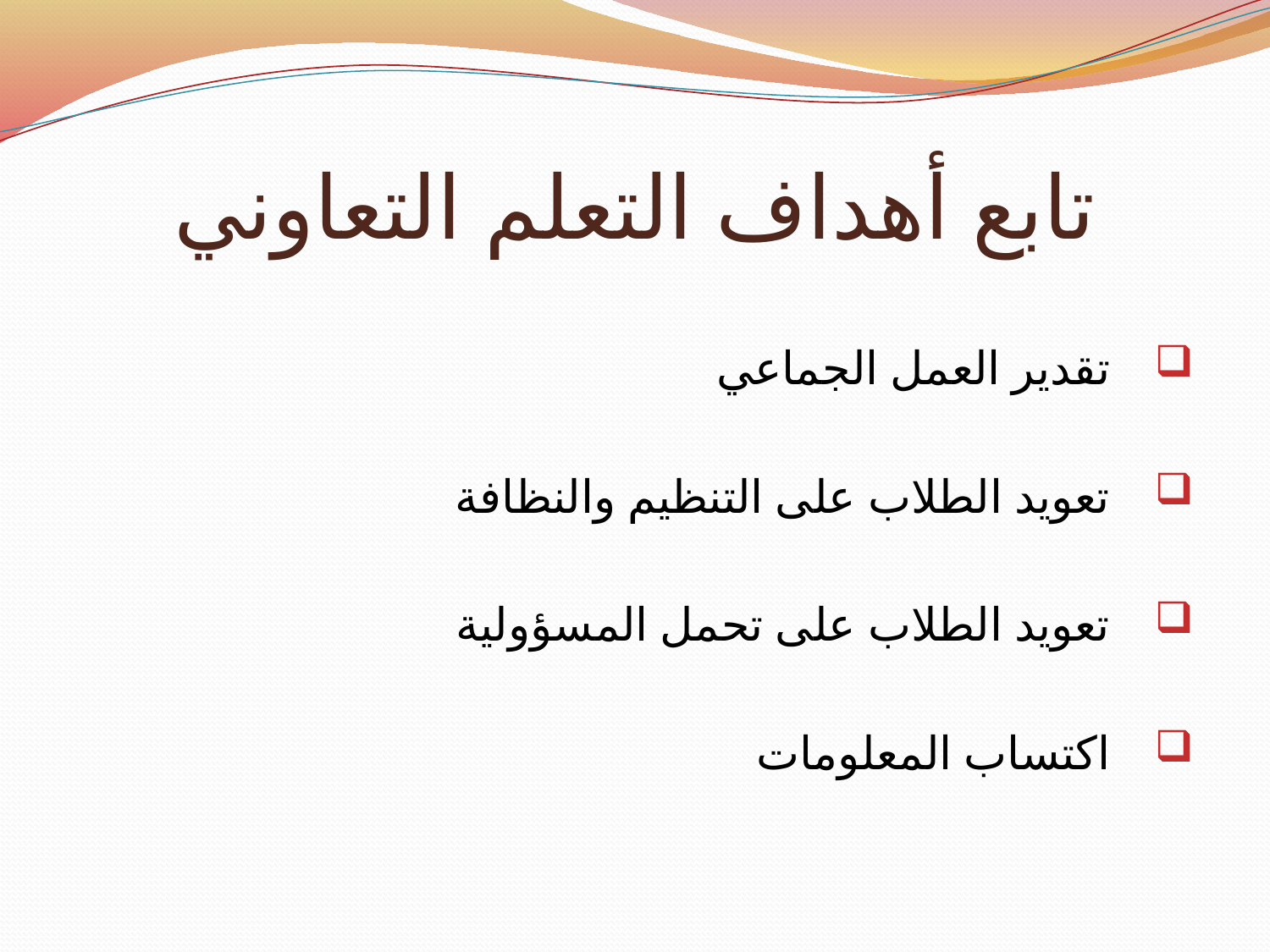

# تابع أهداف التعلم التعاوني

 تقدير العمل الجماعي

 تعويد الطلاب على التنظيم والنظافة

 تعويد الطلاب على تحمل المسؤولية

 اكتساب المعلومات